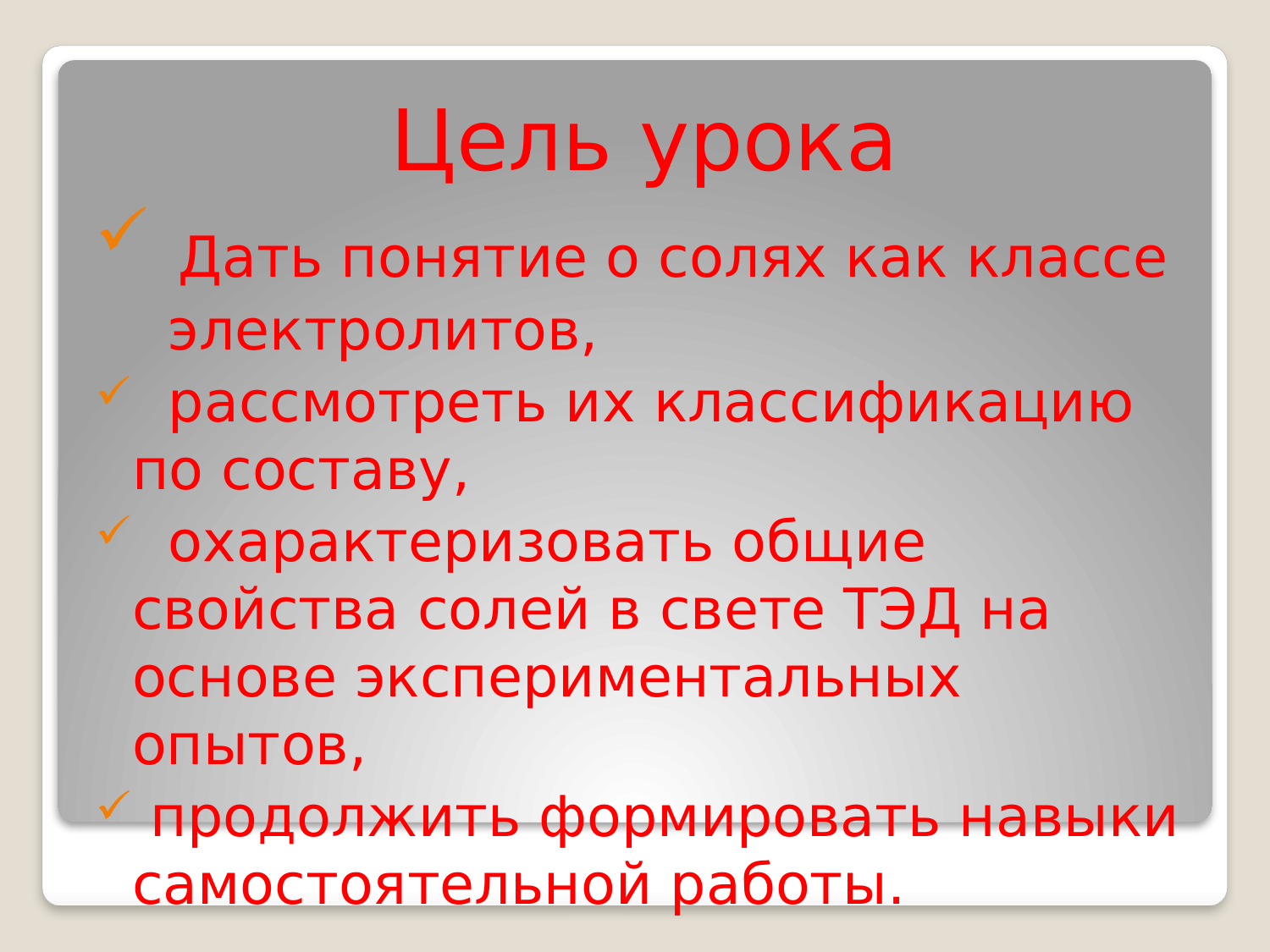

Цель урока
 Дать понятие о солях как классе    электролитов,
  рассмотреть их классификацию по составу,
  охарактеризовать общие свойства солей в свете ТЭД на основе экспериментальных опытов,
 продолжить формировать навыки самостоятельной работы.
#